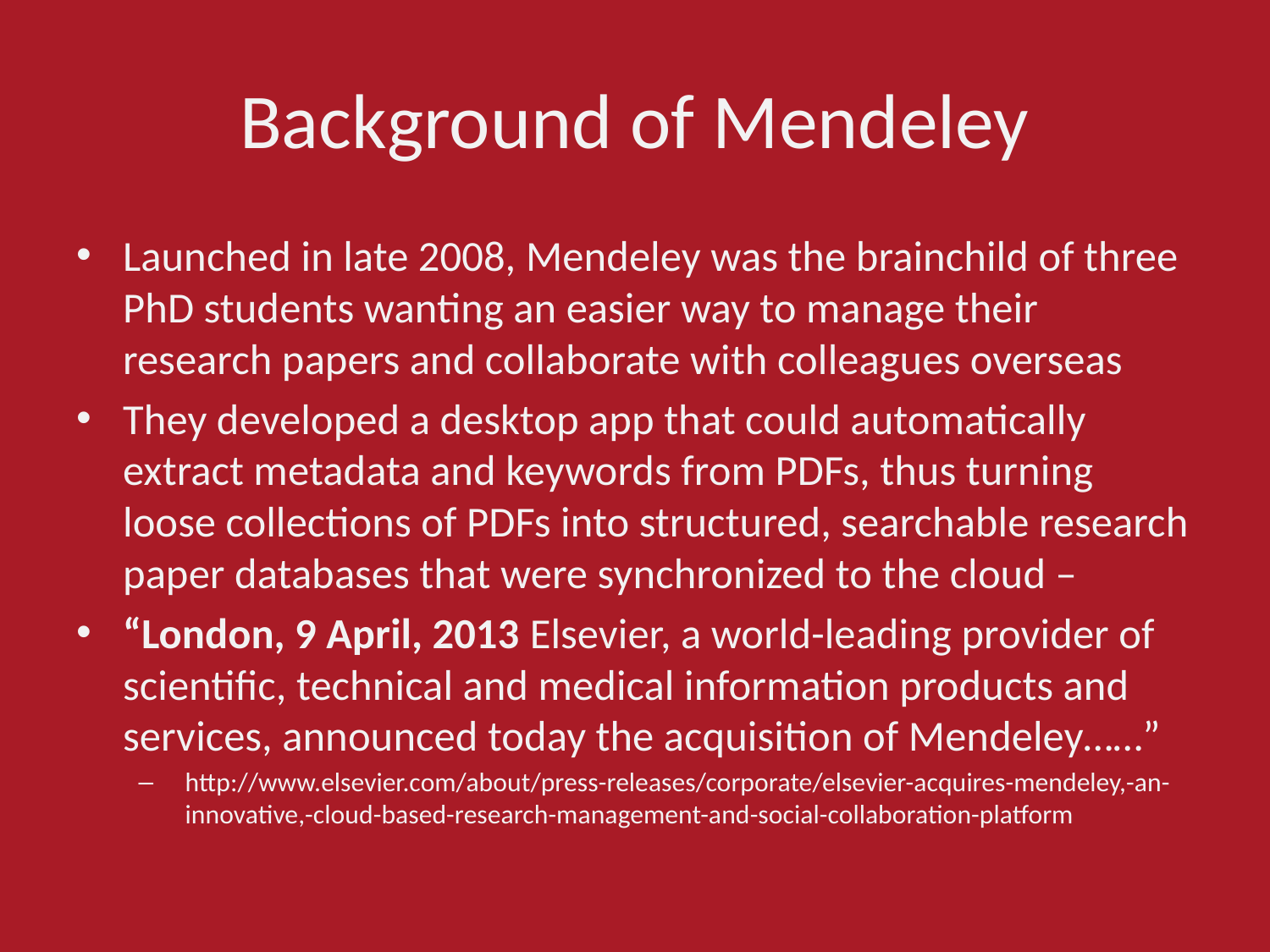

# Background of Mendeley
Launched in late 2008, Mendeley was the brainchild of three PhD students wanting an easier way to manage their research papers and collaborate with colleagues overseas
They developed a desktop app that could automatically extract metadata and keywords from PDFs, thus turning loose collections of PDFs into structured, searchable research paper databases that were synchronized to the cloud –
“London, 9 April, 2013 Elsevier, a world-leading provider of scientific, technical and medical information products and services, announced today the acquisition of Mendeley……”
http://www.elsevier.com/about/press-releases/corporate/elsevier-acquires-mendeley,-an-innovative,-cloud-based-research-management-and-social-collaboration-platform